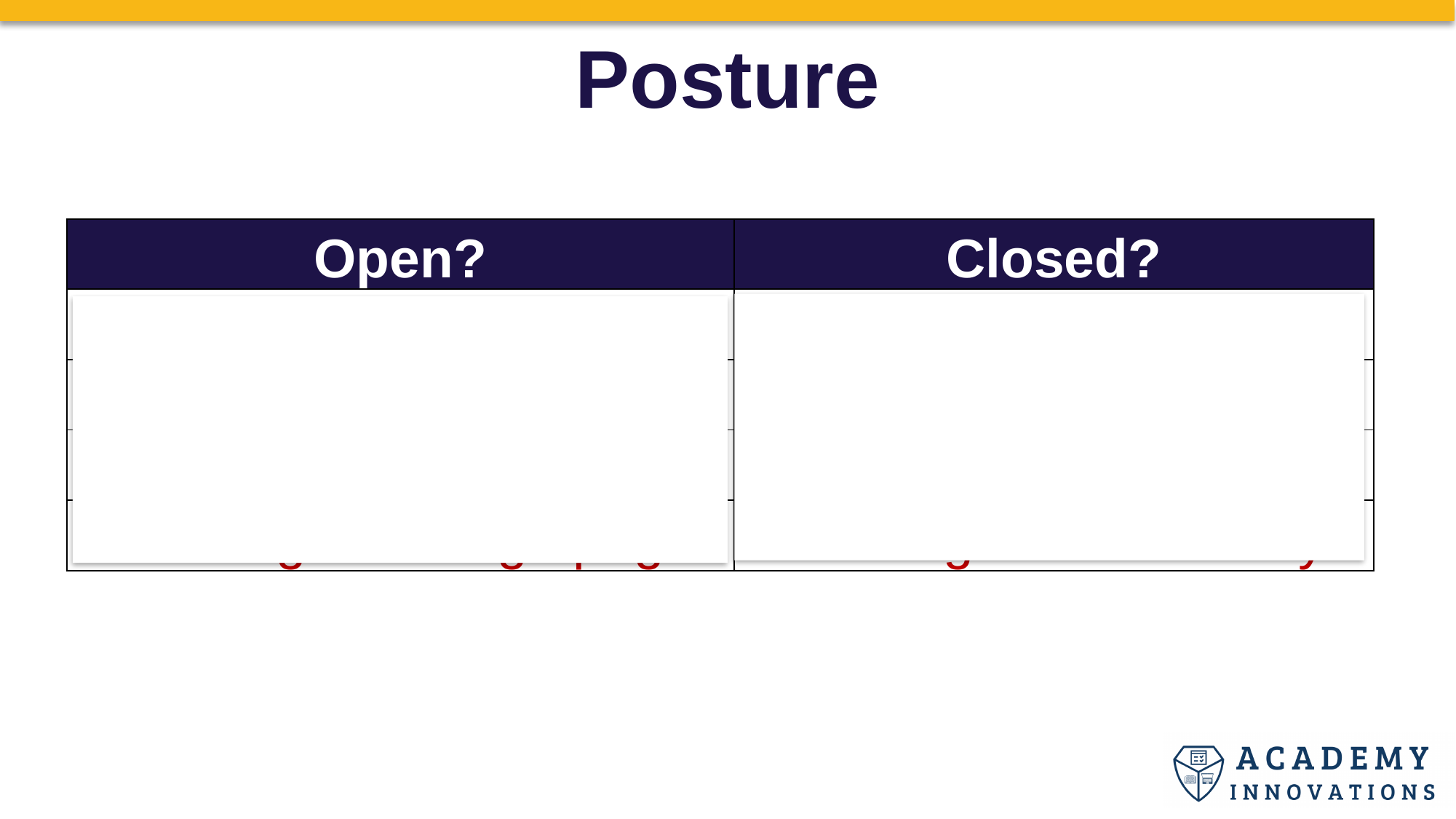

Posture
| Open? | Closed? |
| --- | --- |
| Open hands | Crossed arms |
| Leaning forward | Hands in pockets |
| Eye-to-eye level contact | Slumped shoulders |
| Standing or sitting upright | Looking down or away |